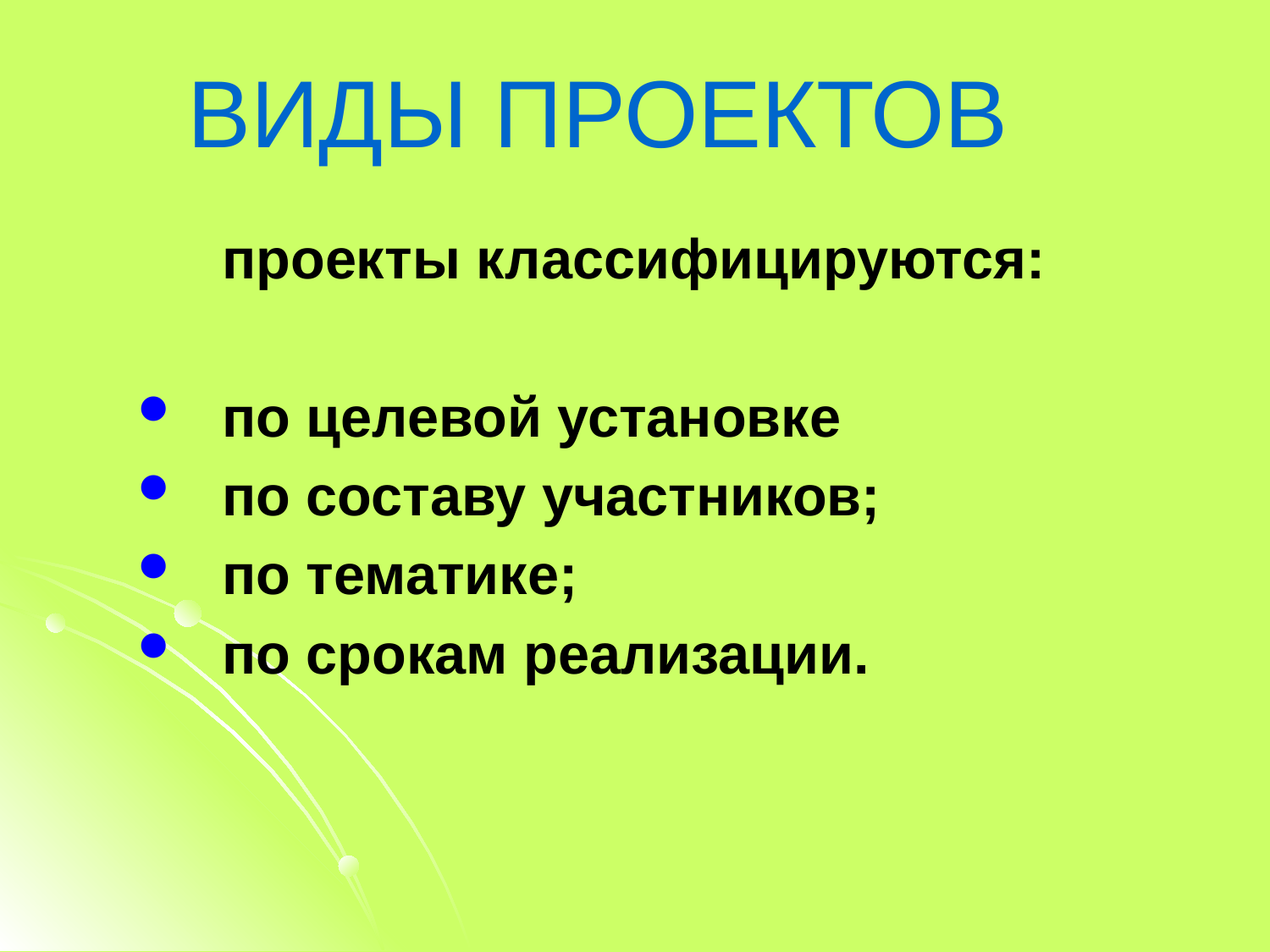

ВИДЫ ПРОЕКТОВ
	проекты классифицируются:

по целевой установке
по составу участников;
по тематике;
по срокам реализации.